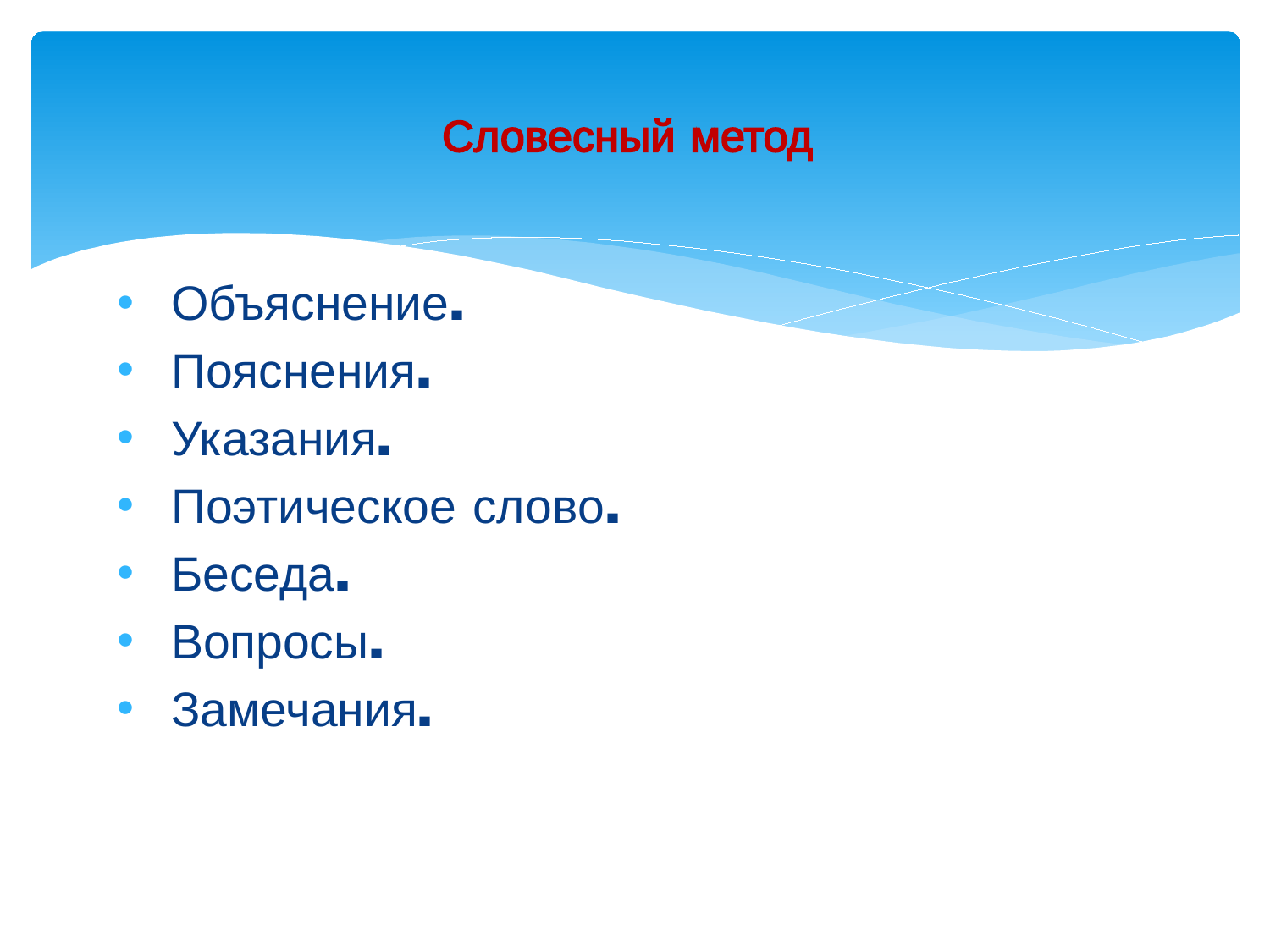

# Словесный метод
 Объяснение.
 Пояснения.
 Указания.
 Поэтическое слово.
 Беседа.
 Вопросы.
 Замечания.